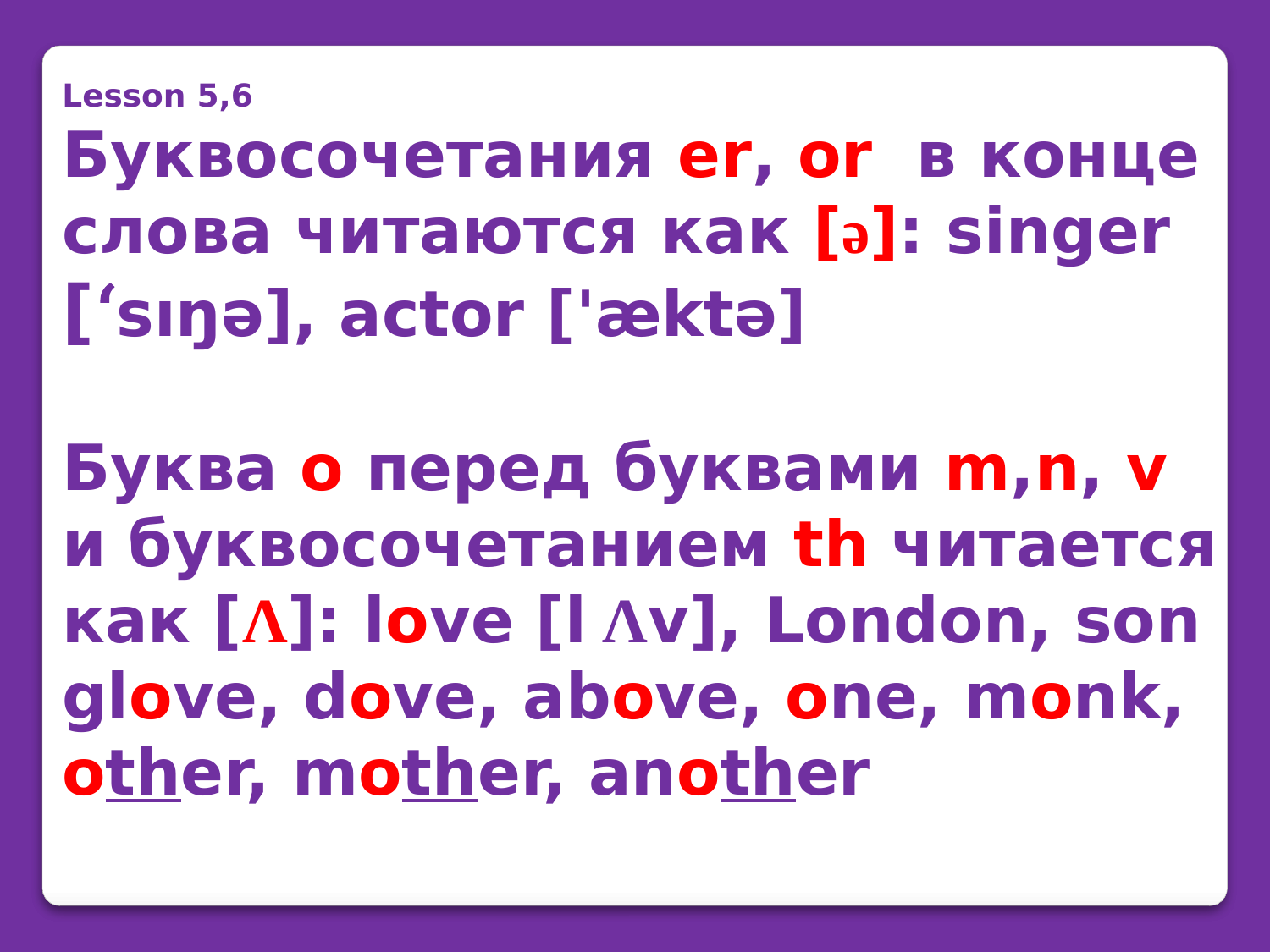

Lesson 5,6
Буквосочетания er, or  в конце слова читаются как [ə]: singer [‘sıŋə], actor ['æktə]

Буква o перед буквами m,n, v  и буквосочетанием th читается как [Λ]: love [l Λv], London, son
glove, dove, above, one, monk,
other, mother, another